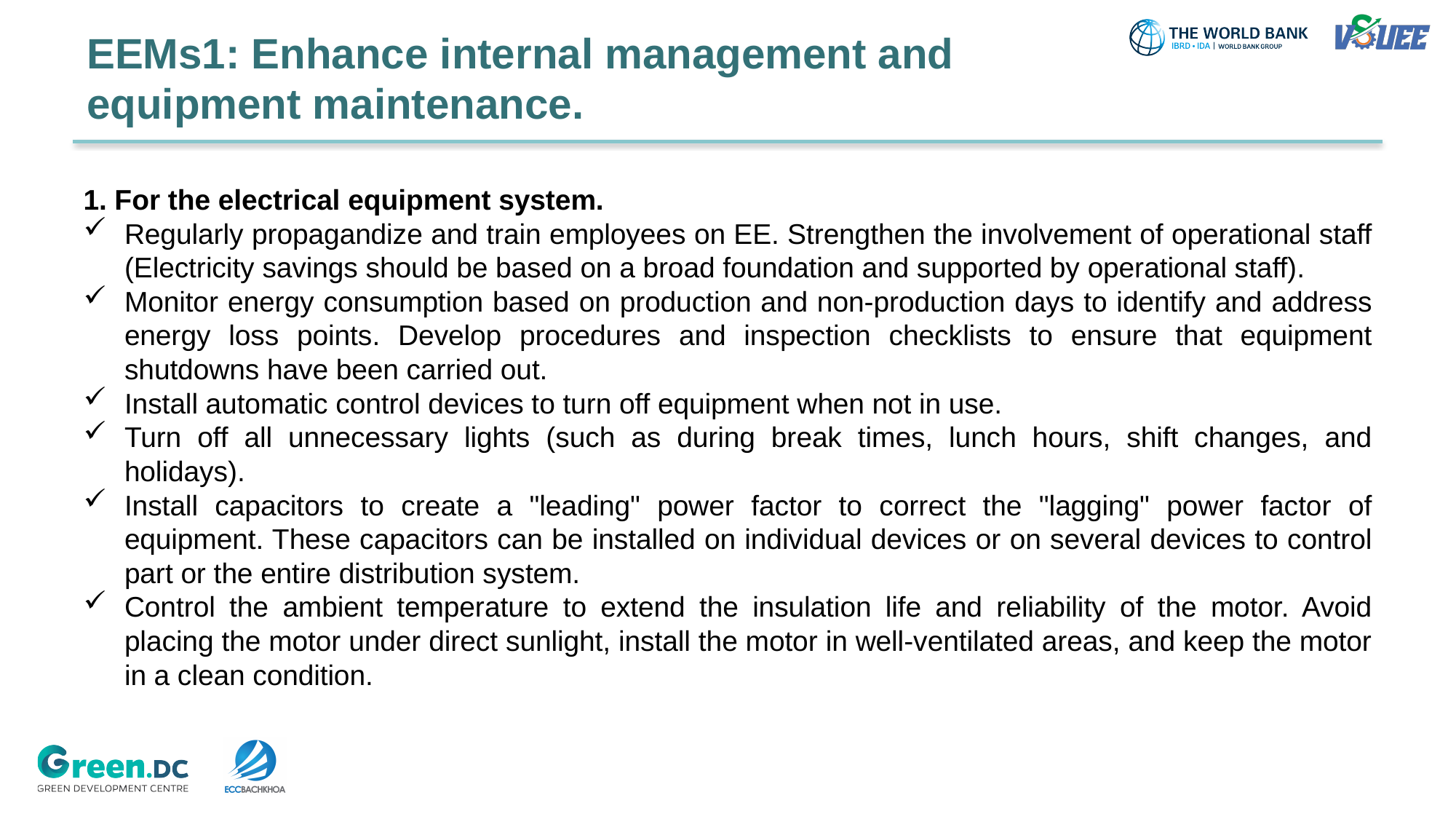

# EEMs1: Enhance internal management and equipment maintenance.
1. For the electrical equipment system.
Regularly propagandize and train employees on EE. Strengthen the involvement of operational staff (Electricity savings should be based on a broad foundation and supported by operational staff).
Monitor energy consumption based on production and non-production days to identify and address energy loss points. Develop procedures and inspection checklists to ensure that equipment shutdowns have been carried out.
Install automatic control devices to turn off equipment when not in use.
Turn off all unnecessary lights (such as during break times, lunch hours, shift changes, and holidays).
Install capacitors to create a "leading" power factor to correct the "lagging" power factor of equipment. These capacitors can be installed on individual devices or on several devices to control part or the entire distribution system.
Control the ambient temperature to extend the insulation life and reliability of the motor. Avoid placing the motor under direct sunlight, install the motor in well-ventilated areas, and keep the motor in a clean condition.